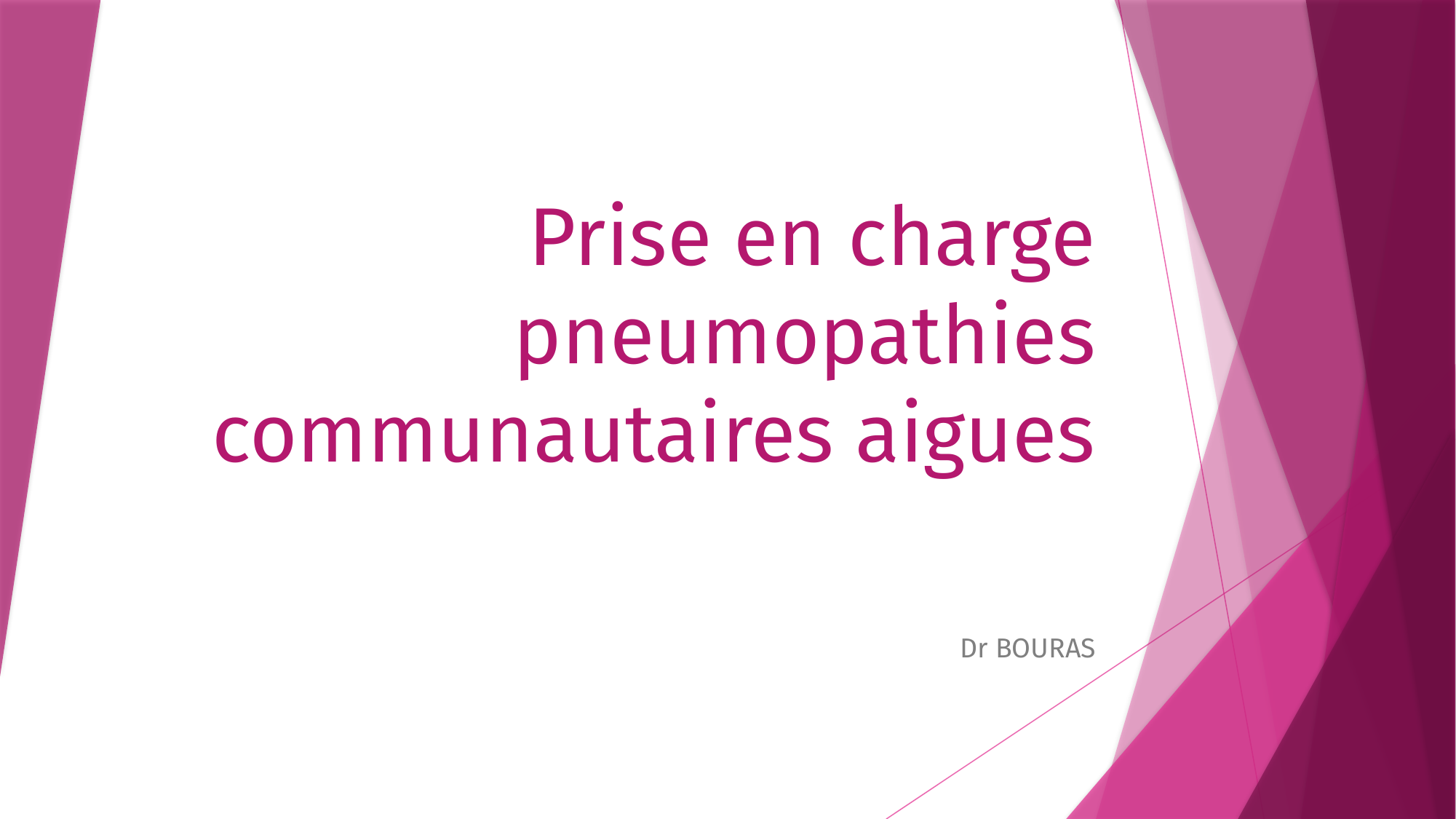

# Prise en charge pneumopathies communautaires aigues
Dr BOURAS